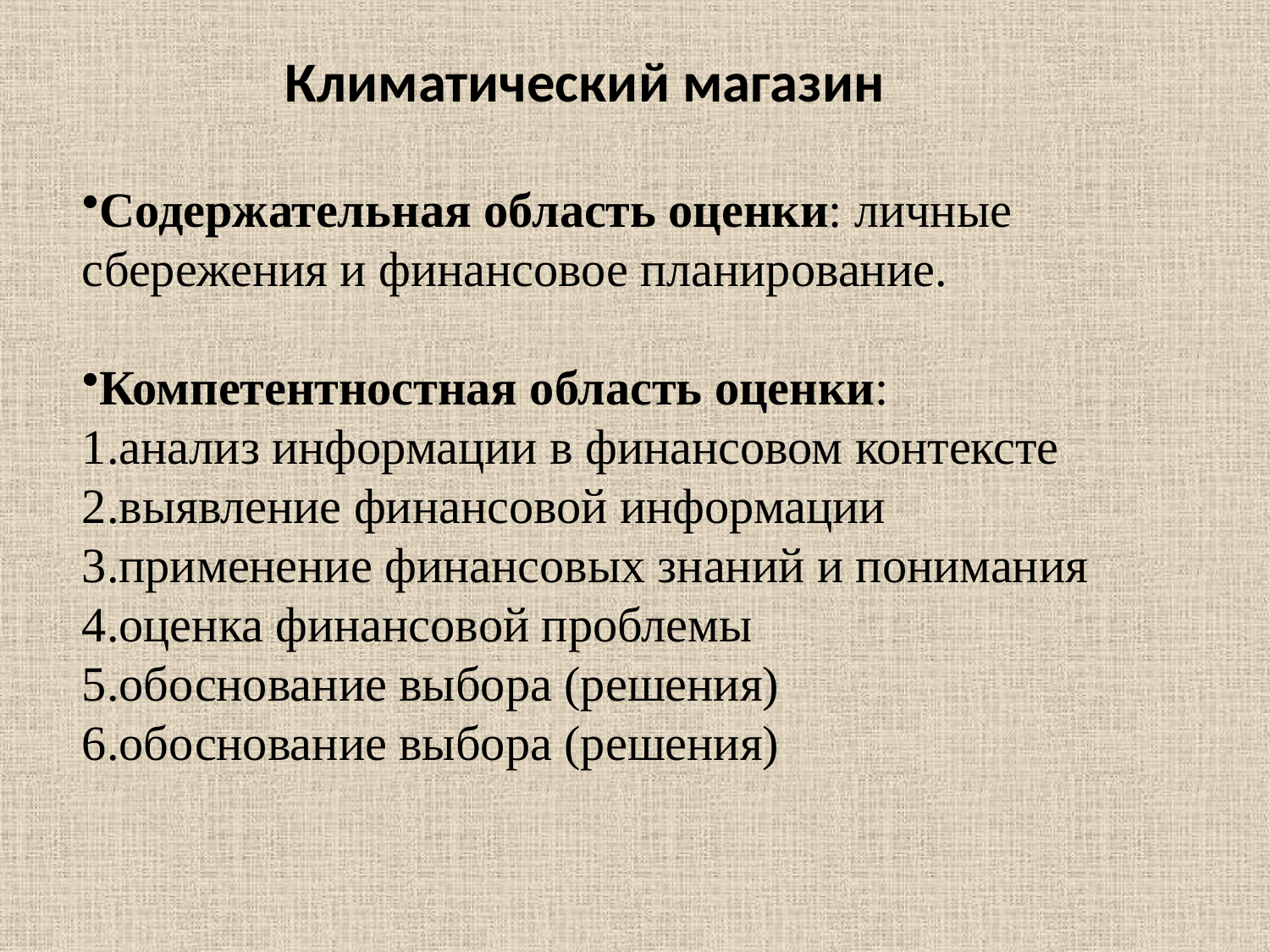

Климатический магазин
Содержательная область оценки: личные сбережения и финансовое планирование.

Компетентностная область оценки:
анализ информации в финансовом контексте
выявление финансовой информации
применение финансовых знаний и понимания
оценка финансовой проблемы
обоснование выбора (решения)
обоснование выбора (решения)